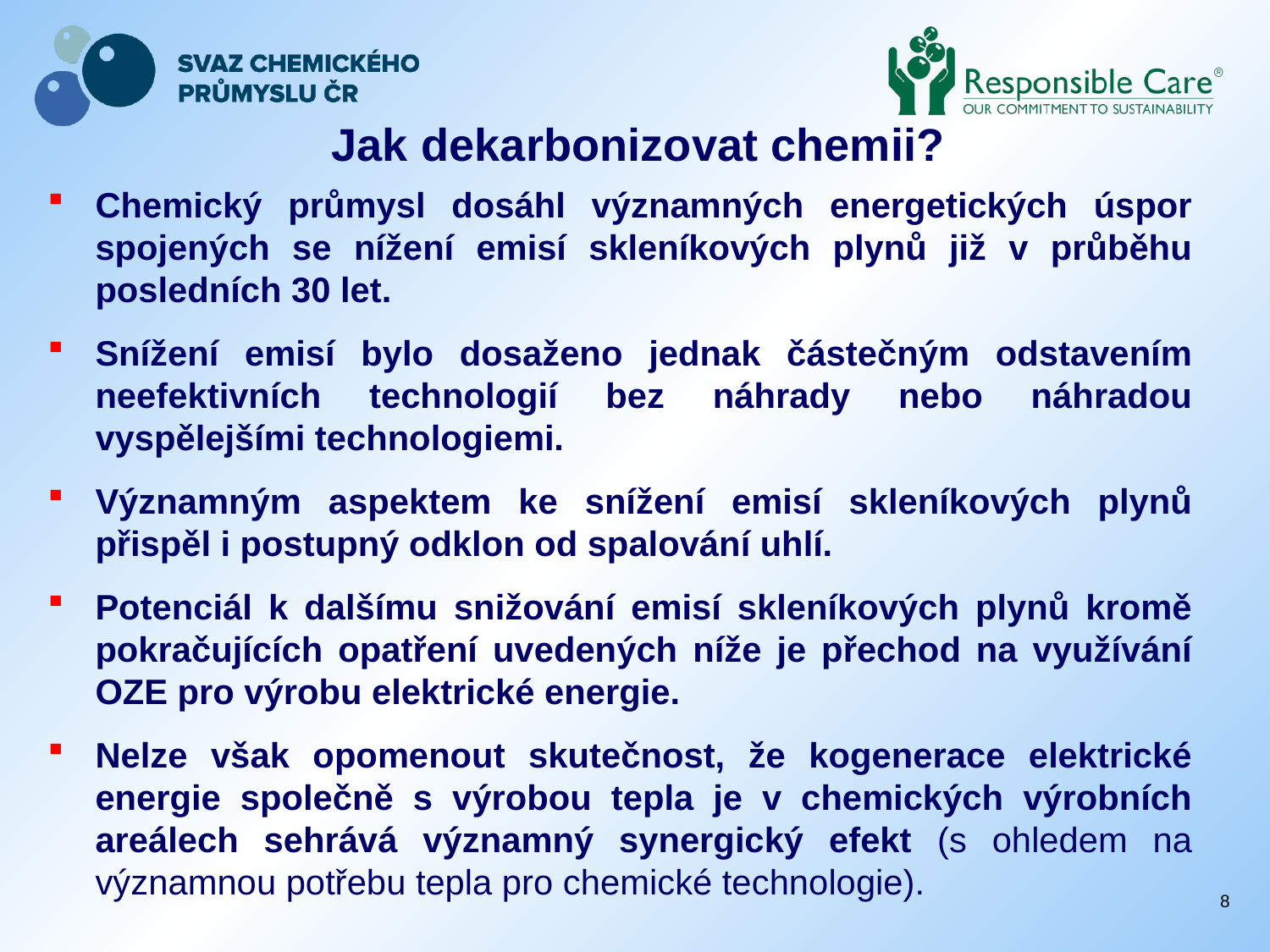

# Jak dekarbonizovat chemii?
Chemický průmysl dosáhl významných energetických úspor spojených se nížení emisí skleníkových plynů již v průběhu posledních 30 let.
Snížení emisí bylo dosaženo jednak částečným odstavením neefektivních technologií bez náhrady nebo náhradou vyspělejšími technologiemi.
Významným aspektem ke snížení emisí skleníkových plynů přispěl i postupný odklon od spalování uhlí.
Potenciál k dalšímu snižování emisí skleníkových plynů kromě pokračujících opatření uvedených níže je přechod na využívání OZE pro výrobu elektrické energie.
Nelze však opomenout skutečnost, že kogenerace elektrické energie společně s výrobou tepla je v chemických výrobních areálech sehrává významný synergický efekt (s ohledem na významnou potřebu tepla pro chemické technologie).

8